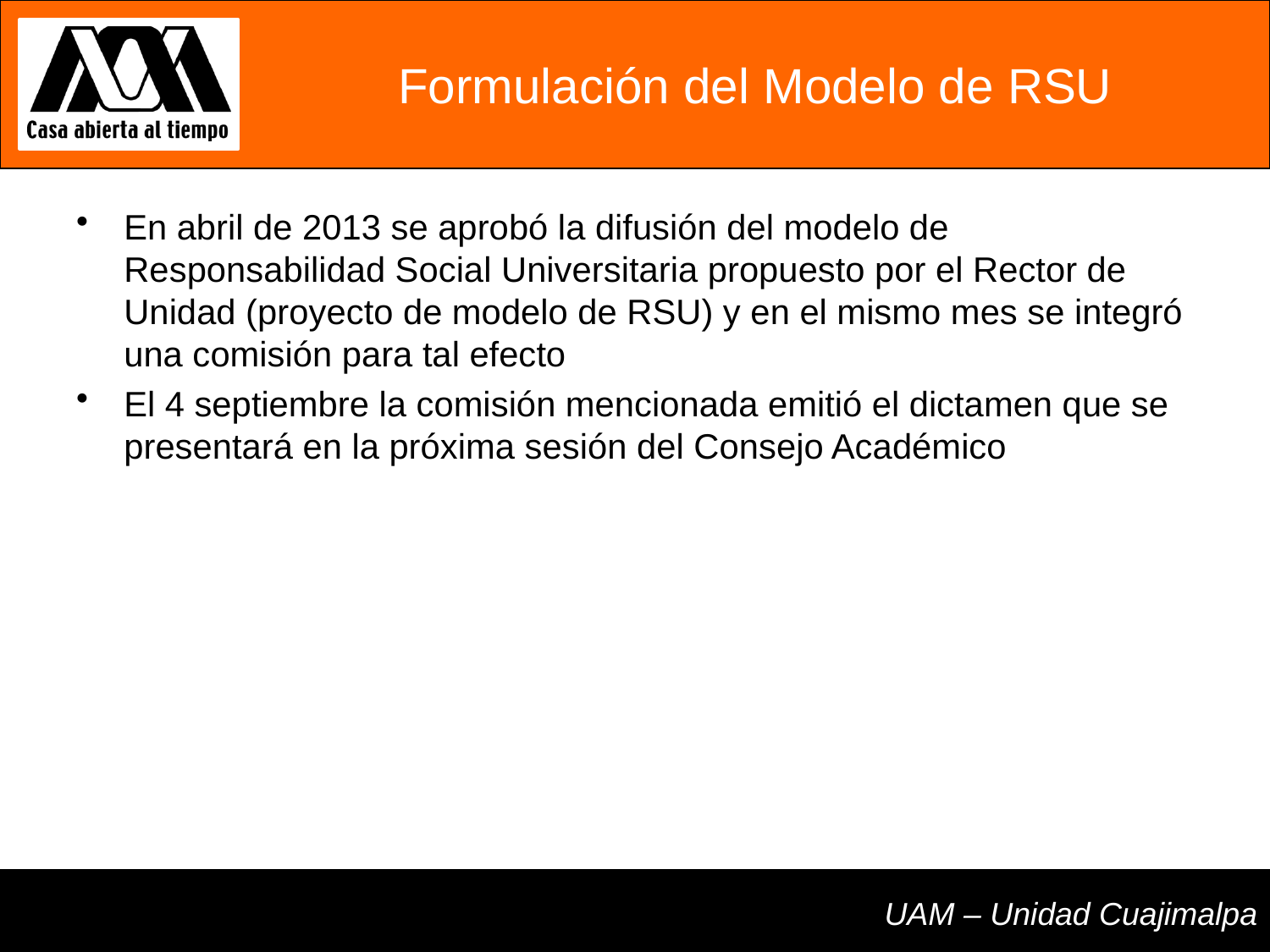

# Formulación del Modelo de RSU
En abril de 2013 se aprobó la difusión del modelo de Responsabilidad Social Universitaria propuesto por el Rector de Unidad (proyecto de modelo de RSU) y en el mismo mes se integró una comisión para tal efecto
El 4 septiembre la comisión mencionada emitió el dictamen que se presentará en la próxima sesión del Consejo Académico